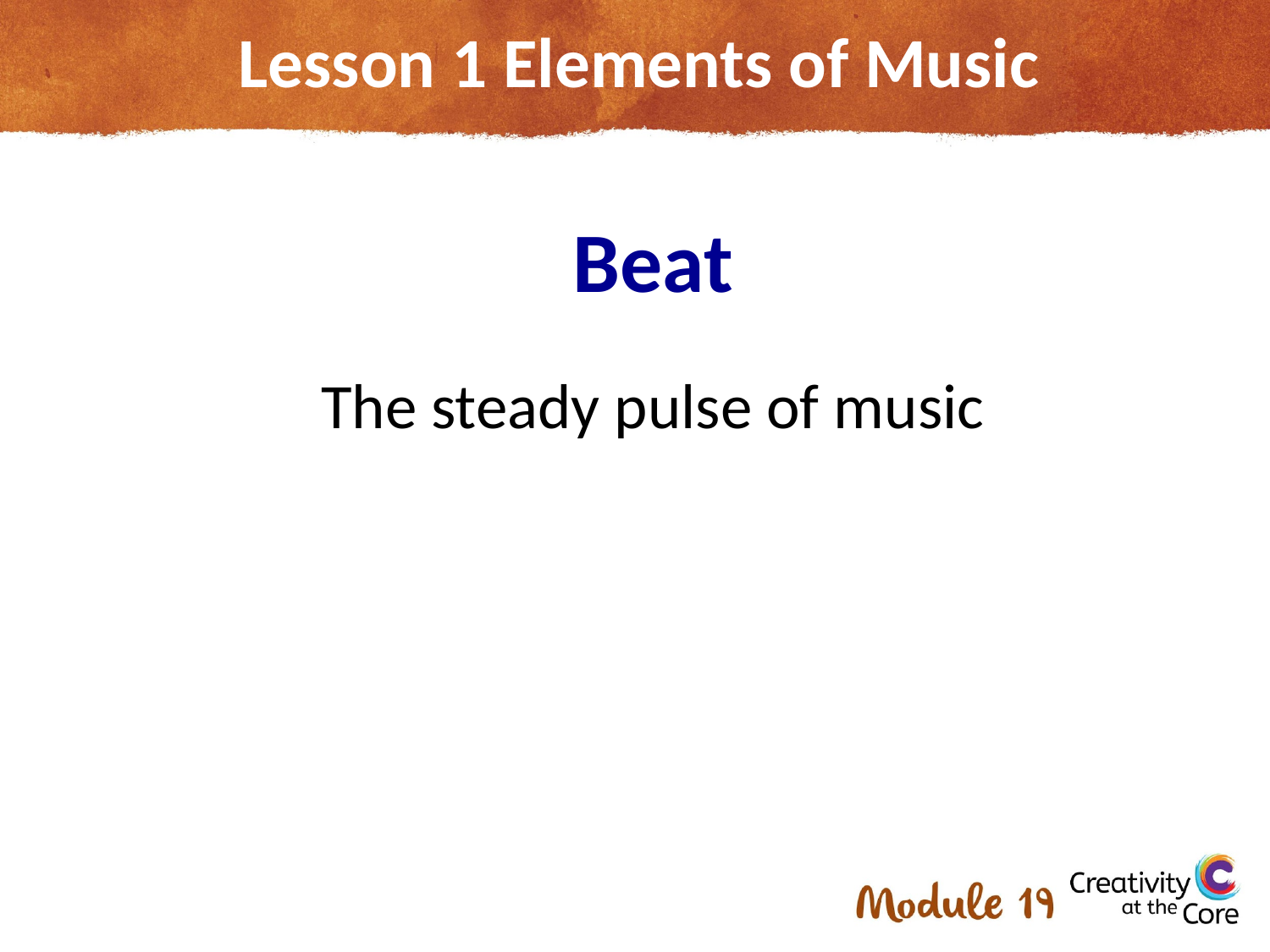

# Lesson 1 Elements of Music
Beat

The steady pulse of music